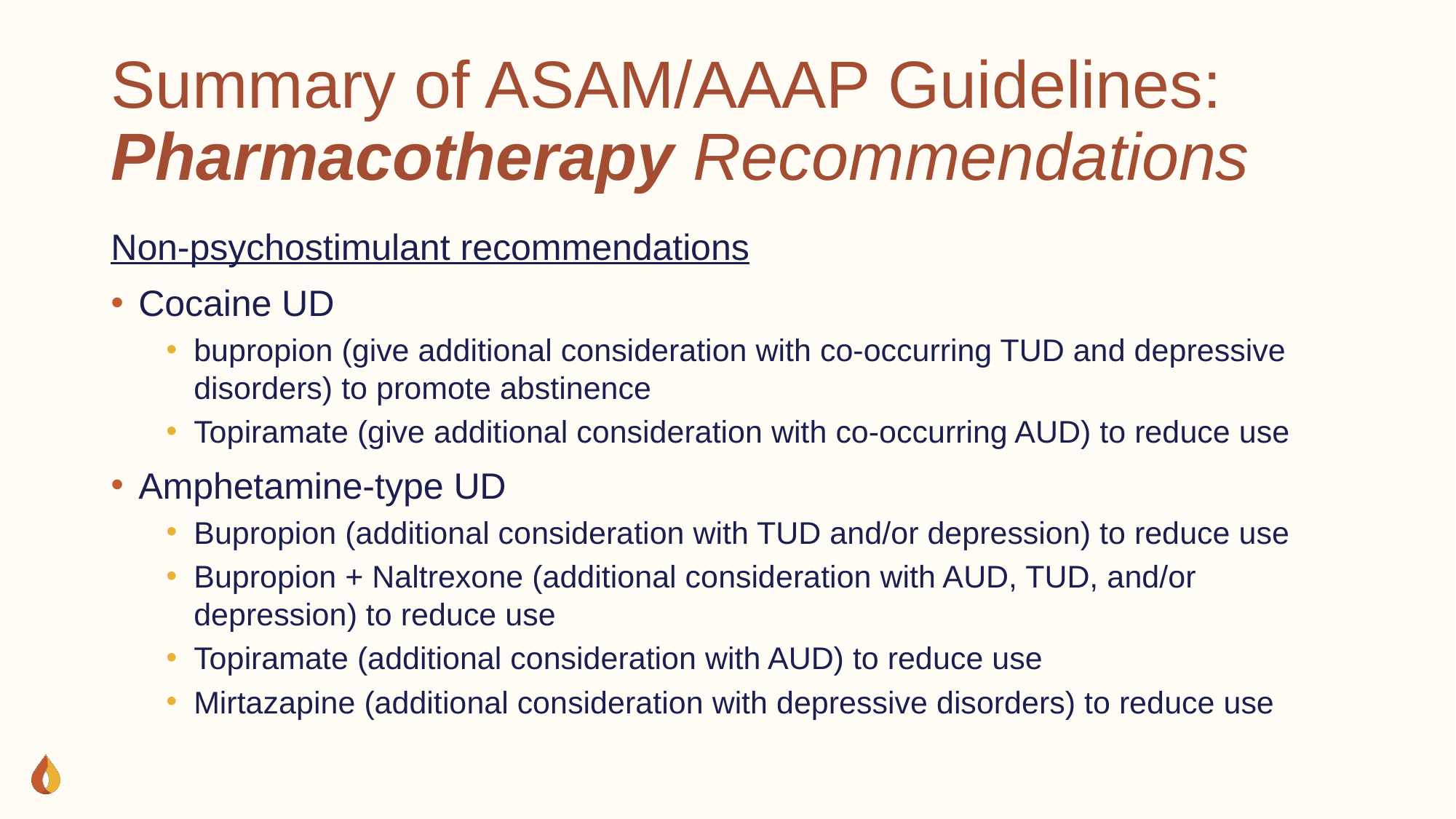

# Summary of ASAM/AAAP Guidelines: Pharmacotherapy Recommendations
Non-psychostimulant recommendations
Cocaine UD
bupropion (give additional consideration with co-occurring TUD and depressive disorders) to promote abstinence
Topiramate (give additional consideration with co-occurring AUD) to reduce use
Amphetamine-type UD
Bupropion (additional consideration with TUD and/or depression) to reduce use
Bupropion + Naltrexone (additional consideration with AUD, TUD, and/or depression) to reduce use
Topiramate (additional consideration with AUD) to reduce use
Mirtazapine (additional consideration with depressive disorders) to reduce use